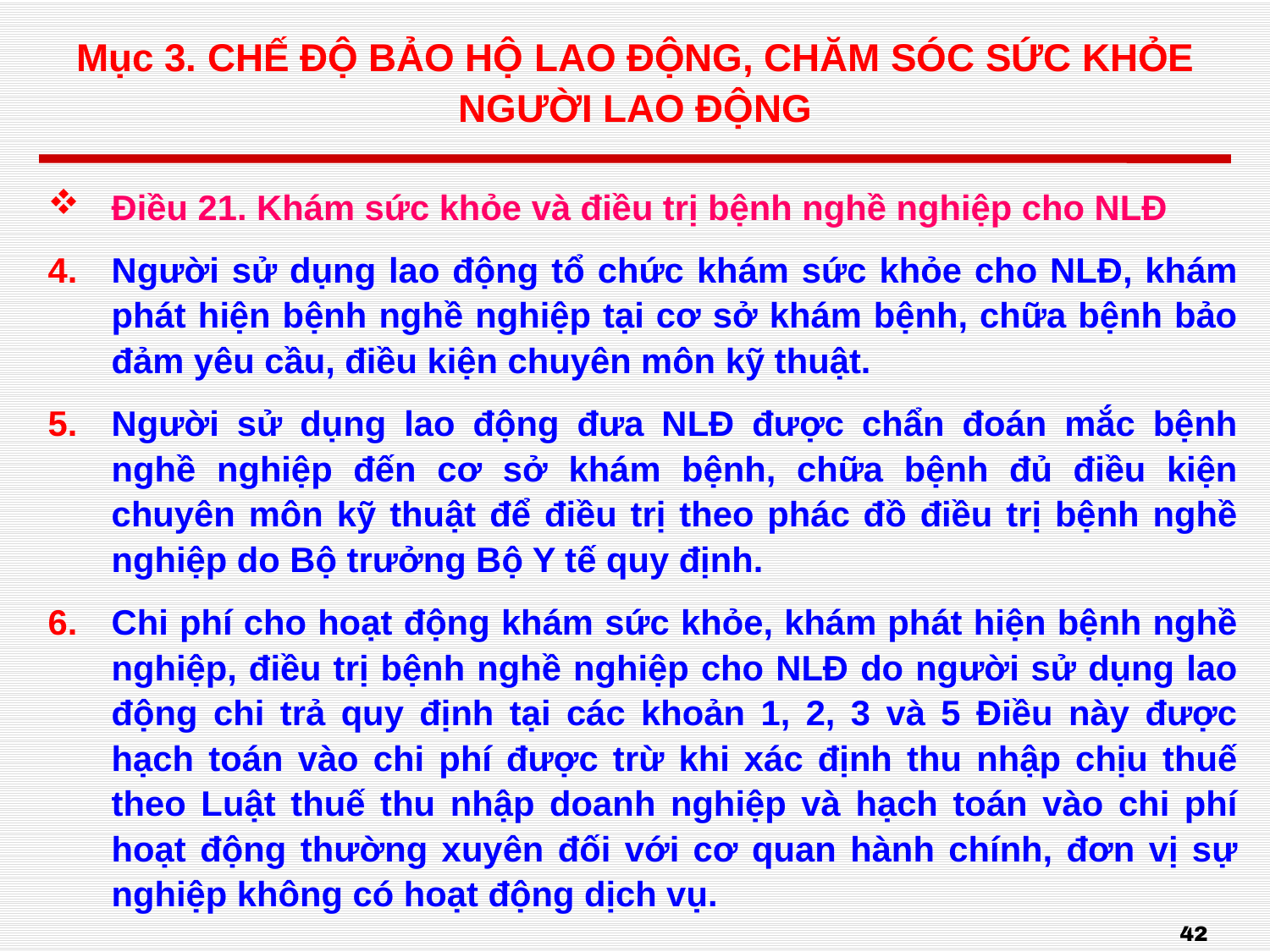

# Mục 3. CHẾ ĐỘ BẢO HỘ LAO ĐỘNG, CHĂM SÓC SỨC KHỎE NGƯỜI LAO ĐỘNG
Điều 21. Khám sức khỏe và điều trị bệnh nghề nghiệp cho NLĐ
Người sử dụng lao động tổ chức khám sức khỏe cho NLĐ, khám phát hiện bệnh nghề nghiệp tại cơ sở khám bệnh, chữa bệnh bảo đảm yêu cầu, điều kiện chuyên môn kỹ thuật.
Người sử dụng lao động đưa NLĐ được chẩn đoán mắc bệnh nghề nghiệp đến cơ sở khám bệnh, chữa bệnh đủ điều kiện chuyên môn kỹ thuật để điều trị theo phác đồ điều trị bệnh nghề nghiệp do Bộ trưởng Bộ Y tế quy định.
Chi phí cho hoạt động khám sức khỏe, khám phát hiện bệnh nghề nghiệp, điều trị bệnh nghề nghiệp cho NLĐ do người sử dụng lao động chi trả quy định tại các khoản 1, 2, 3 và 5 Điều này được hạch toán vào chi phí được trừ khi xác định thu nhập chịu thuế theo Luật thuế thu nhập doanh nghiệp và hạch toán vào chi phí hoạt động thường xuyên đối với cơ quan hành chính, đơn vị sự nghiệp không có hoạt động dịch vụ.